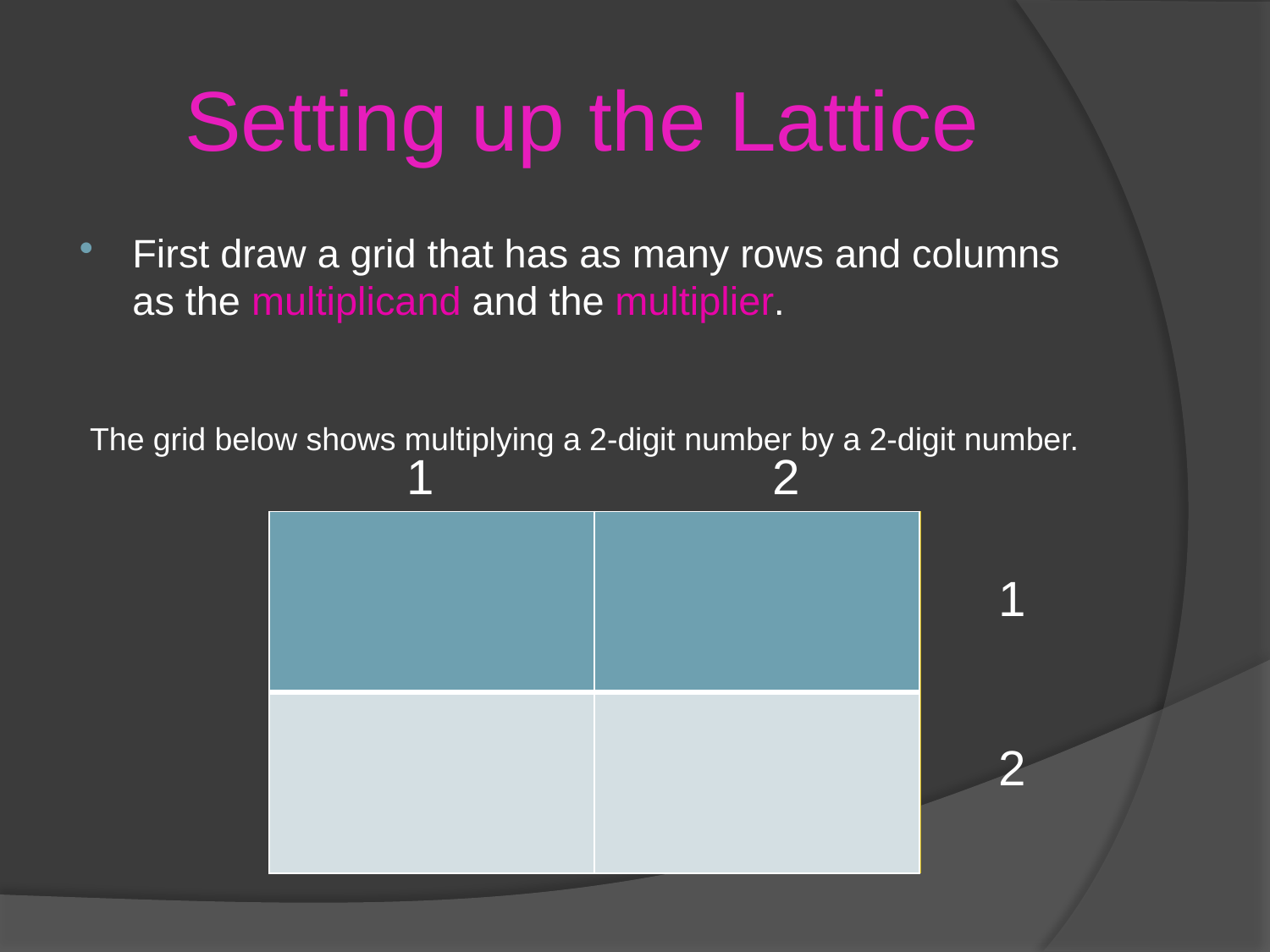

# Setting up the Lattice
First draw a grid that has as many rows and columns as the multiplicand and the multiplier.

The grid below shows multiplying a 2-digit number by a 2-digit number.

1
2
|  |  |
| --- | --- |
|  |  |
|  |
| --- |
1
2